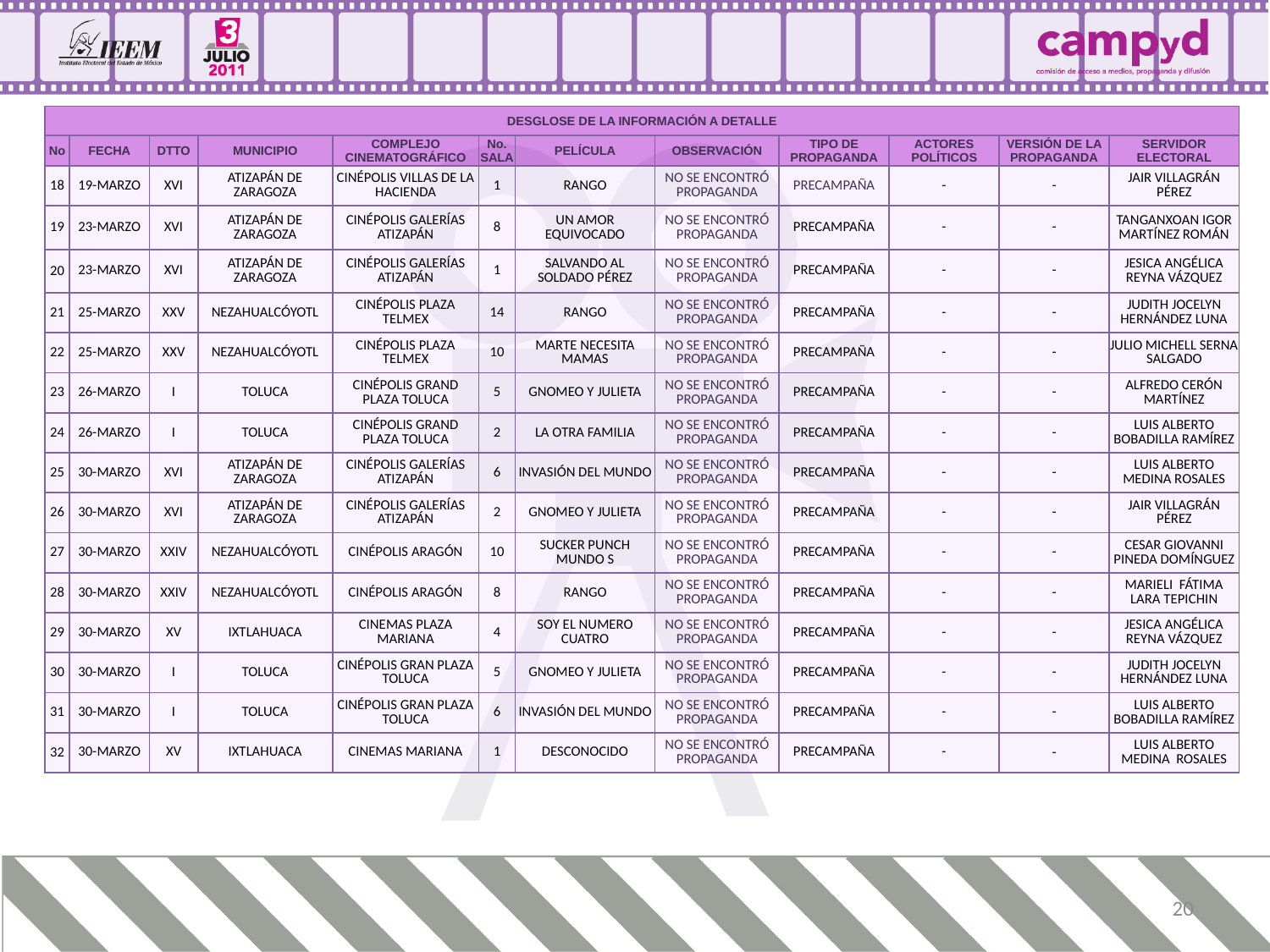

| DESGLOSE DE LA INFORMACIÓN A DETALLE |  |  |  |  |  |  |  |  |  |  |  |
| --- | --- | --- | --- | --- | --- | --- | --- | --- | --- | --- | --- |
| No | FECHA | DTTO | MUNICIPIO | COMPLEJO CINEMATOGRÁFICO | No. SALA | PELÍCULA | OBSERVACIÓN | TIPO DE PROPAGANDA | ACTORES POLÍTICOS | VERSIÓN DE LA PROPAGANDA | SERVIDOR ELECTORAL |
| 18 | 19-MARZO | XVI | ATIZAPÁN DE ZARAGOZA | CINÉPOLIS VILLAS DE LA HACIENDA | 1 | RANGO | NO SE ENCONTRÓ PROPAGANDA | PRECAMPAÑA | - | - | JAIR VILLAGRÁN PÉREZ |
| 19 | 23-MARZO | XVI | ATIZAPÁN DE ZARAGOZA | CINÉPOLIS GALERÍAS ATIZAPÁN | 8 | UN AMOR EQUIVOCADO | NO SE ENCONTRÓ PROPAGANDA | PRECAMPAÑA | - | - | TANGANXOAN IGOR MARTÍNEZ ROMÁN |
| 20 | 23-MARZO | XVI | ATIZAPÁN DE ZARAGOZA | CINÉPOLIS GALERÍAS ATIZAPÁN | 1 | SALVANDO AL SOLDADO PÉREZ | NO SE ENCONTRÓ PROPAGANDA | PRECAMPAÑA | - | - | JESICA ANGÉLICA REYNA VÁZQUEZ |
| 21 | 25-MARZO | XXV | NEZAHUALCÓYOTL | CINÉPOLIS PLAZA TELMEX | 14 | RANGO | NO SE ENCONTRÓ PROPAGANDA | PRECAMPAÑA | - | - | JUDITH JOCELYN HERNÁNDEZ LUNA |
| 22 | 25-MARZO | XXV | NEZAHUALCÓYOTL | CINÉPOLIS PLAZA TELMEX | 10 | MARTE NECESITA MAMAS | NO SE ENCONTRÓ PROPAGANDA | PRECAMPAÑA | - | - | JULIO MICHELL SERNA SALGADO |
| 23 | 26-MARZO | I | TOLUCA | CINÉPOLIS GRAND PLAZA TOLUCA | 5 | GNOMEO Y JULIETA | NO SE ENCONTRÓ PROPAGANDA | PRECAMPAÑA | - | - | ALFREDO CERÓN MARTÍNEZ |
| 24 | 26-MARZO | I | TOLUCA | CINÉPOLIS GRAND PLAZA TOLUCA | 2 | LA OTRA FAMILIA | NO SE ENCONTRÓ PROPAGANDA | PRECAMPAÑA | - | - | LUIS ALBERTO BOBADILLA RAMÍREZ |
| 25 | 30-MARZO | XVI | ATIZAPÁN DE ZARAGOZA | CINÉPOLIS GALERÍAS ATIZAPÁN | 6 | INVASIÓN DEL MUNDO | NO SE ENCONTRÓ PROPAGANDA | PRECAMPAÑA | - | - | LUIS ALBERTO MEDINA ROSALES |
| 26 | 30-MARZO | XVI | ATIZAPÁN DE ZARAGOZA | CINÉPOLIS GALERÍAS ATIZAPÁN | 2 | GNOMEO Y JULIETA | NO SE ENCONTRÓ PROPAGANDA | PRECAMPAÑA | - | - | JAIR VILLAGRÁN PÉREZ |
| 27 | 30-MARZO | XXIV | NEZAHUALCÓYOTL | CINÉPOLIS ARAGÓN | 10 | SUCKER PUNCH MUNDO S | NO SE ENCONTRÓ PROPAGANDA | PRECAMPAÑA | - | - | CESAR GIOVANNI PINEDA DOMÍNGUEZ |
| 28 | 30-MARZO | XXIV | NEZAHUALCÓYOTL | CINÉPOLIS ARAGÓN | 8 | RANGO | NO SE ENCONTRÓ PROPAGANDA | PRECAMPAÑA | - | - | MARIELI FÁTIMA LARA TEPICHIN |
| 29 | 30-MARZO | XV | IXTLAHUACA | CINEMAS PLAZA MARIANA | 4 | SOY EL NUMERO CUATRO | NO SE ENCONTRÓ PROPAGANDA | PRECAMPAÑA | - | - | JESICA ANGÉLICA REYNA VÁZQUEZ |
| 30 | 30-MARZO | I | TOLUCA | CINÉPOLIS GRAN PLAZA TOLUCA | 5 | GNOMEO Y JULIETA | NO SE ENCONTRÓ PROPAGANDA | PRECAMPAÑA | - | - | JUDITH JOCELYN HERNÁNDEZ LUNA |
| 31 | 30-MARZO | I | TOLUCA | CINÉPOLIS GRAN PLAZA TOLUCA | 6 | INVASIÓN DEL MUNDO | NO SE ENCONTRÓ PROPAGANDA | PRECAMPAÑA | - | - | LUIS ALBERTO BOBADILLA RAMÍREZ |
| 32 | 30-MARZO | XV | IXTLAHUACA | CINEMAS MARIANA | 1 | DESCONOCIDO | NO SE ENCONTRÓ PROPAGANDA | PRECAMPAÑA | - | - | LUIS ALBERTO MEDINA ROSALES |
20